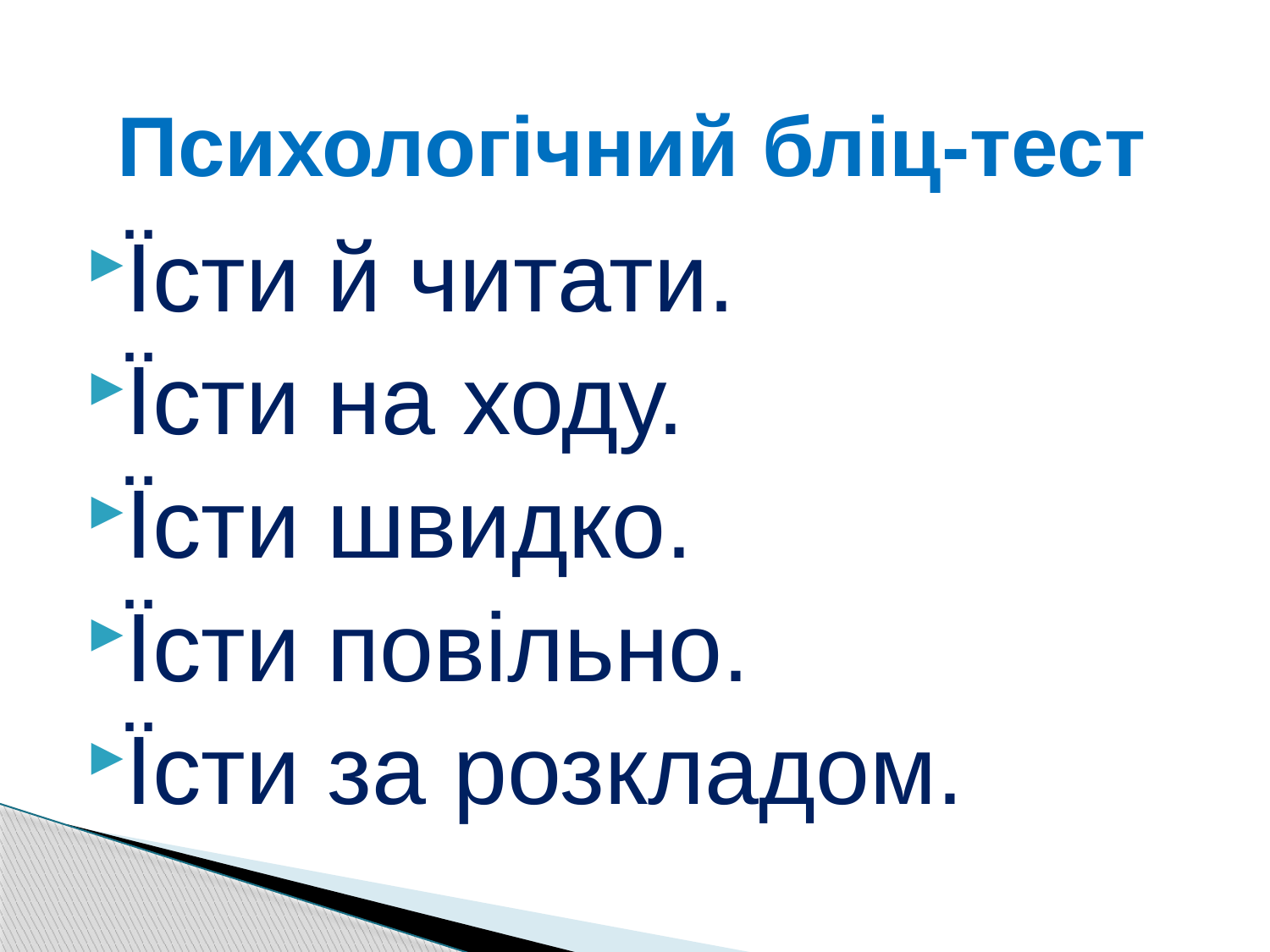

# Психологічний бліц-тест
Їсти й читати.
Їсти на ходу.
Їсти швидко.
Їсти повільно.
Їсти за розкладом.